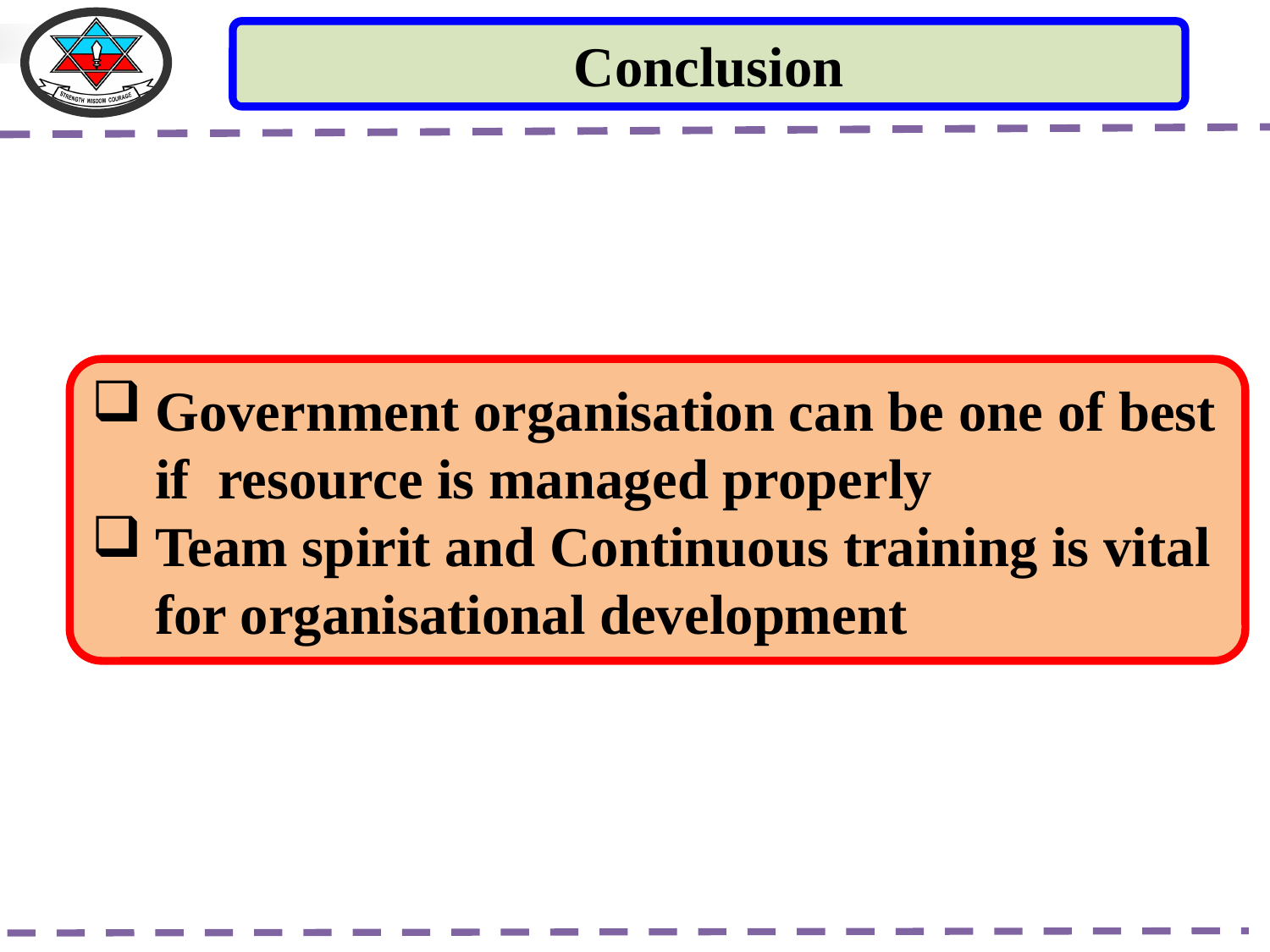

Conclusion
Government organisation can be one of best if  resource is managed properly
Team spirit and Continuous training is vital for organisational development